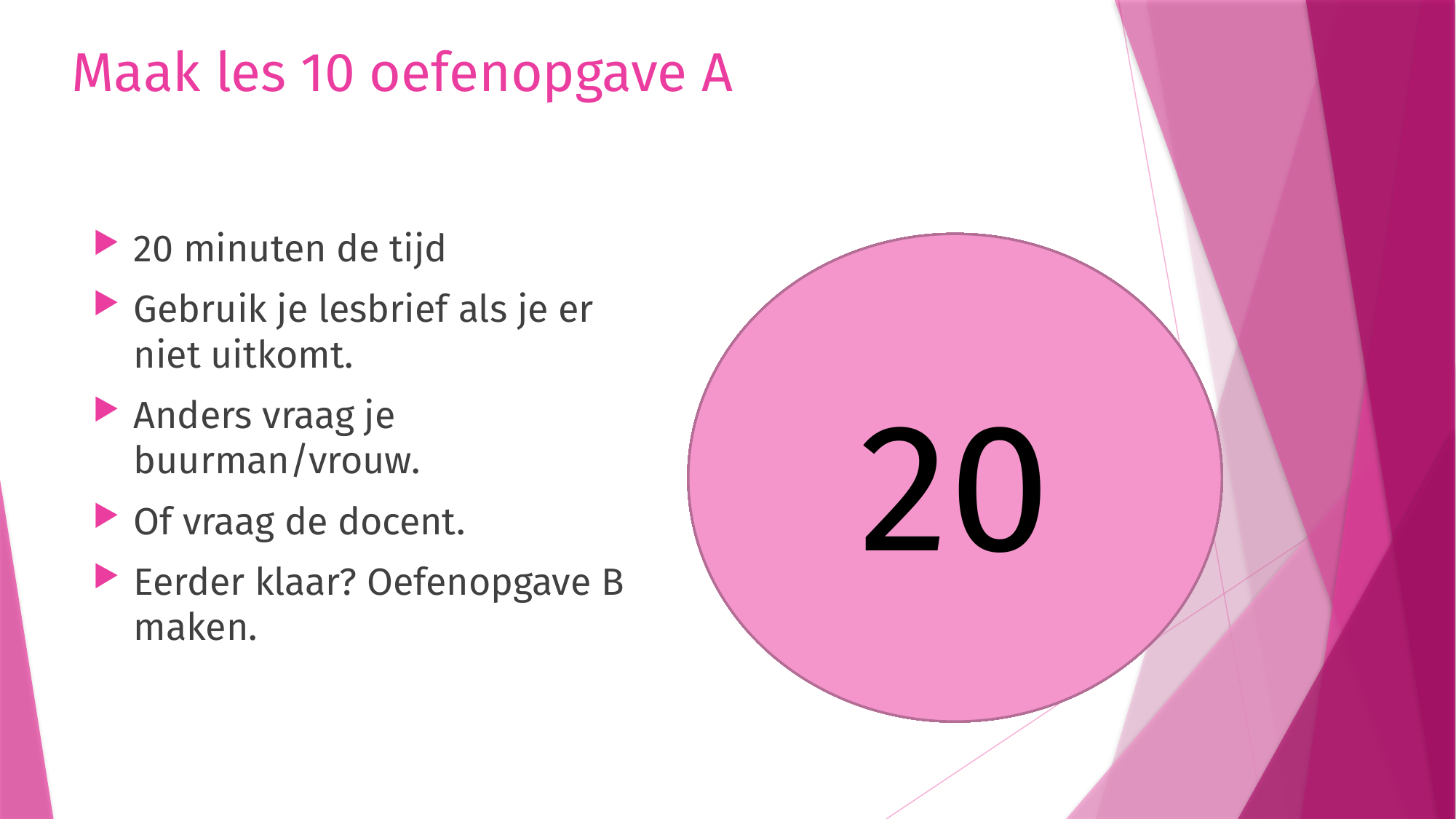

# Maak les 10 oefenopgave A
20 minuten de tijd
Gebruik je lesbrief als je er niet uitkomt.
Anders vraag je buurman/vrouw.
Of vraag de docent.
Eerder klaar? Oefenopgave B maken.

18
19
20
17
15
16
14
10
11
12
13
8
9
5
6
7
4
3
1
2